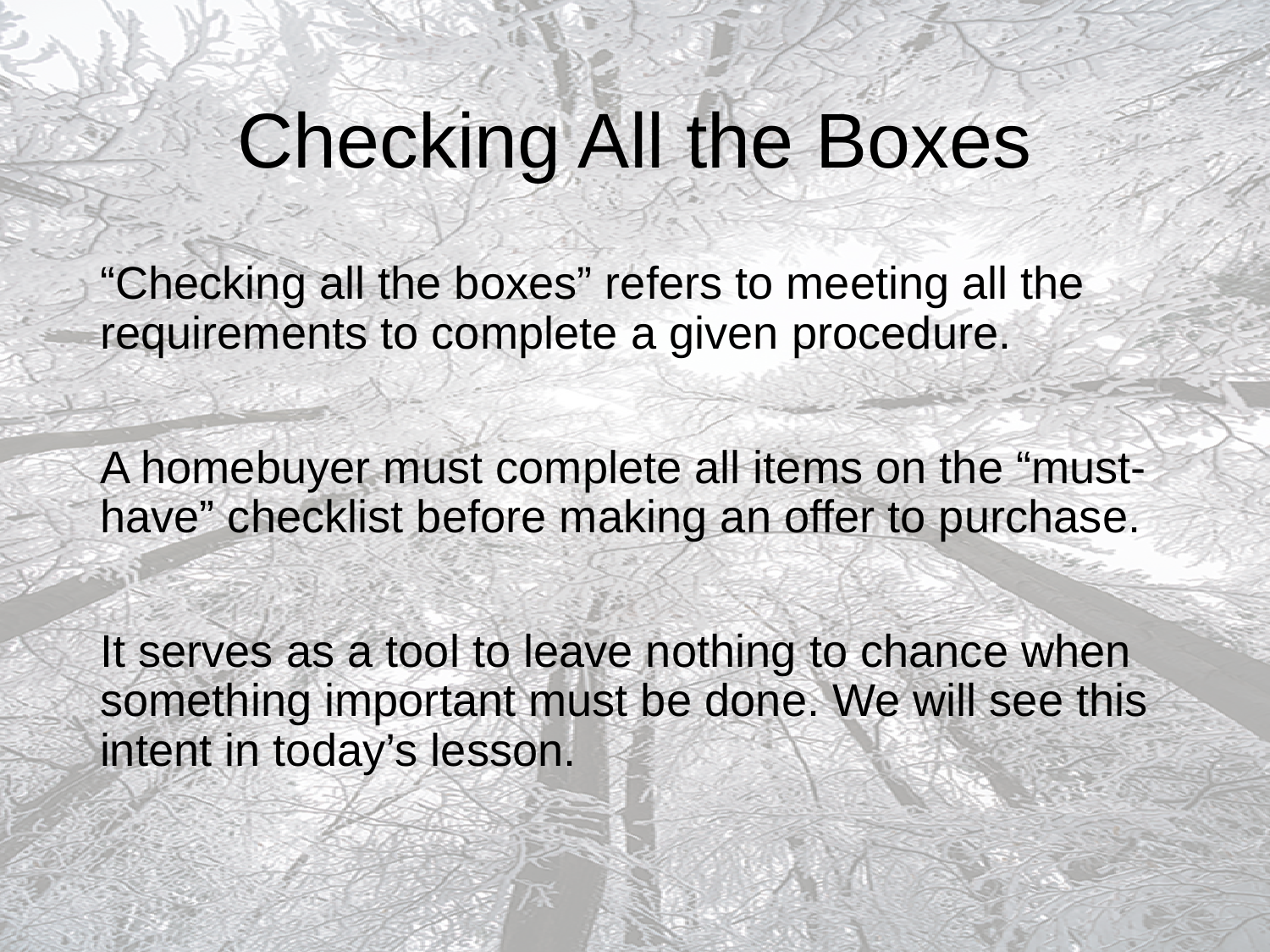

# Checking All the Boxes
“Checking all the boxes” refers to meeting all the requirements to complete a given procedure.

A homebuyer must complete all items on the “must-have” checklist before making an offer to purchase.

It serves as a tool to leave nothing to chance when something important must be done. We will see this intent in today’s lesson.